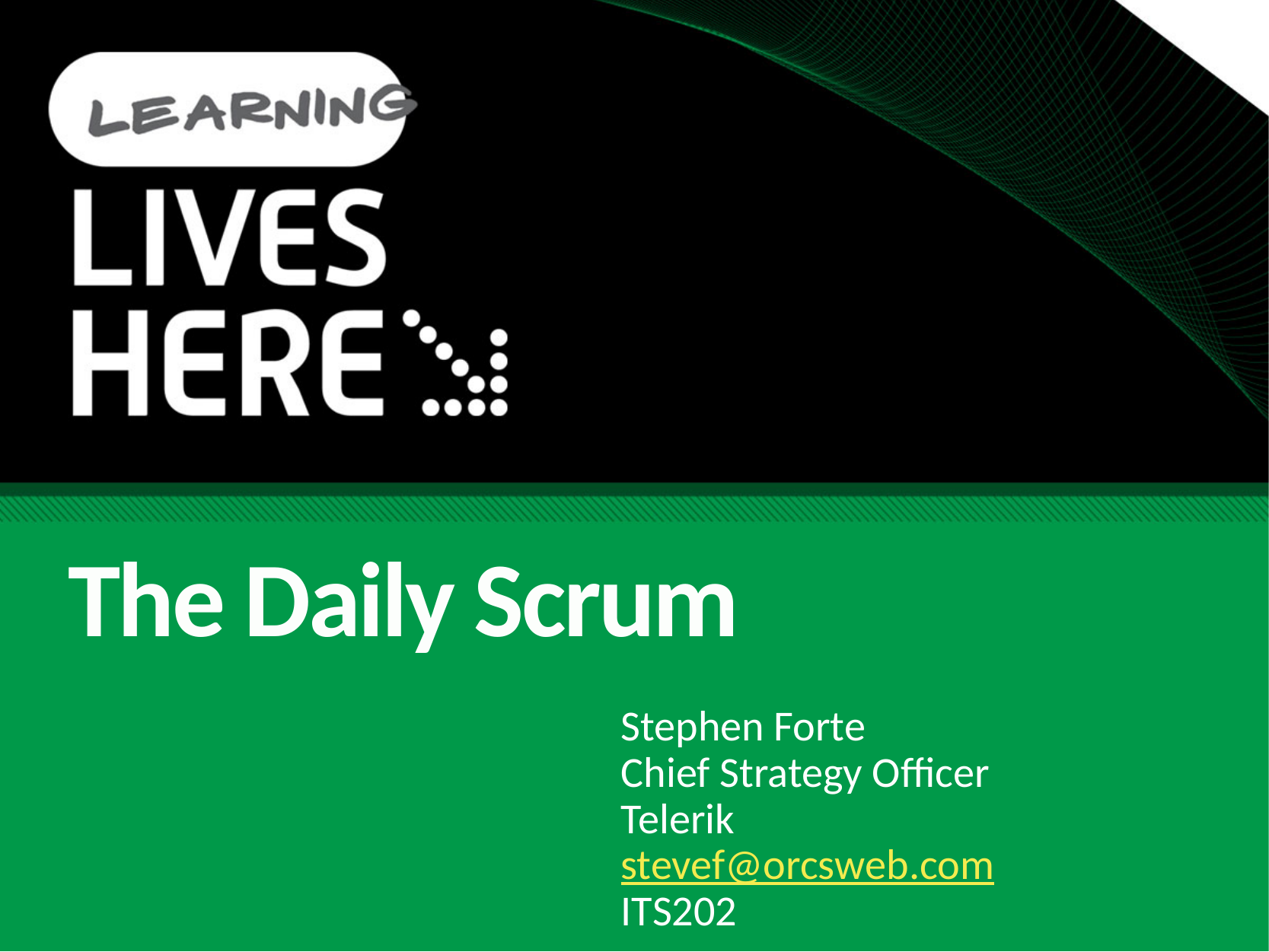

# The Daily Scrum
Stephen Forte
Chief Strategy Officer
Telerik
stevef@orcsweb.com
ITS202